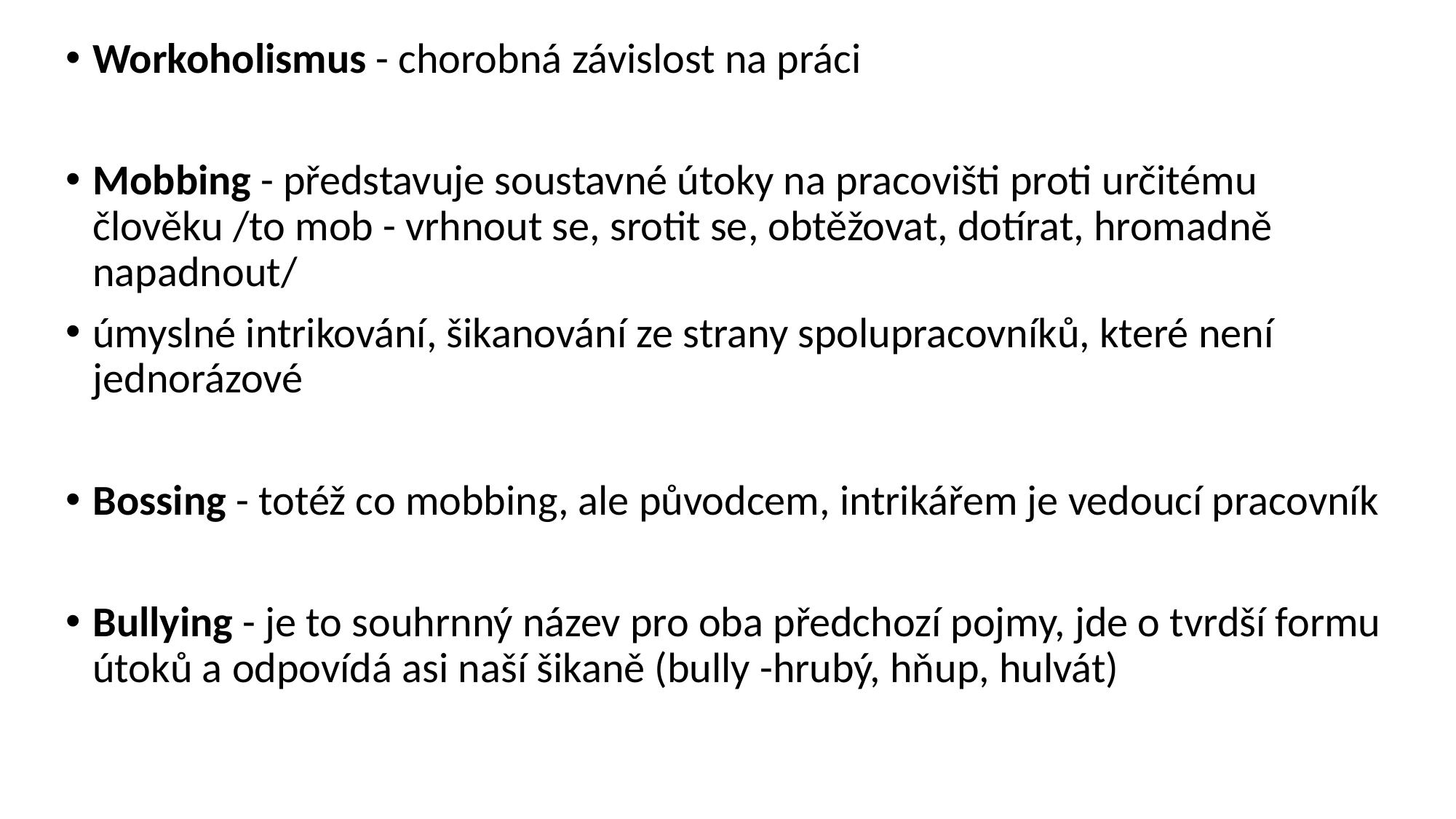

Workoholismus - chorobná závislost na práci

Mobbing - představuje soustavné útoky na pracovišti proti určitému člověku /to mob - vrhnout se, srotit se, obtěžovat, dotírat, hromadně napadnout/
úmyslné intrikování, šikanování ze strany spolupracovníků, které není jednorázové

Bossing - totéž co mobbing, ale původcem, intrikářem je vedoucí pracovník

Bullying - je to souhrnný název pro oba předchozí pojmy, jde o tvrdší formu útoků a odpovídá asi naší šikaně (bully -hrubý, hňup, hulvát)